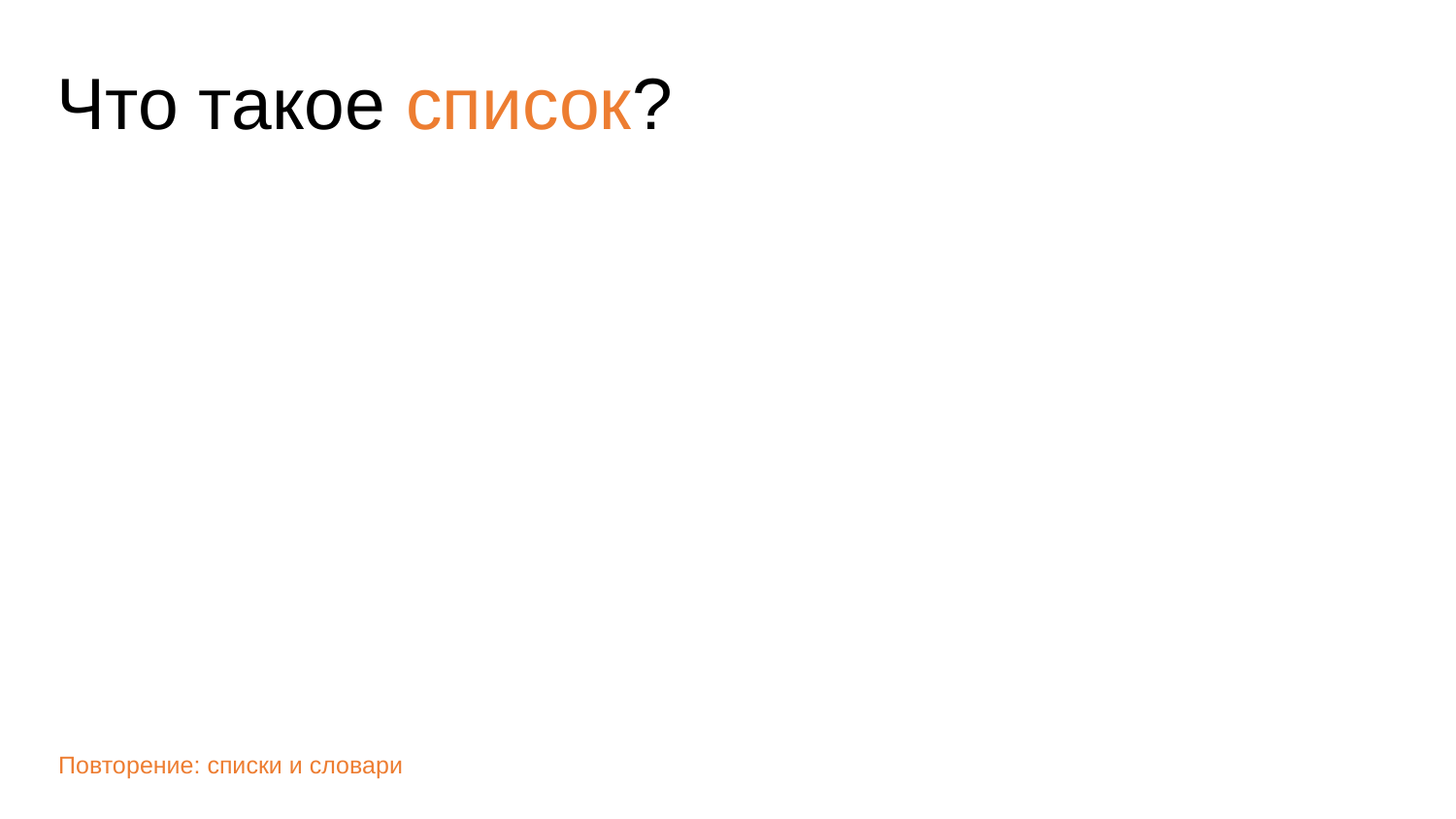

Что такое список?
Повторение: списки и словари